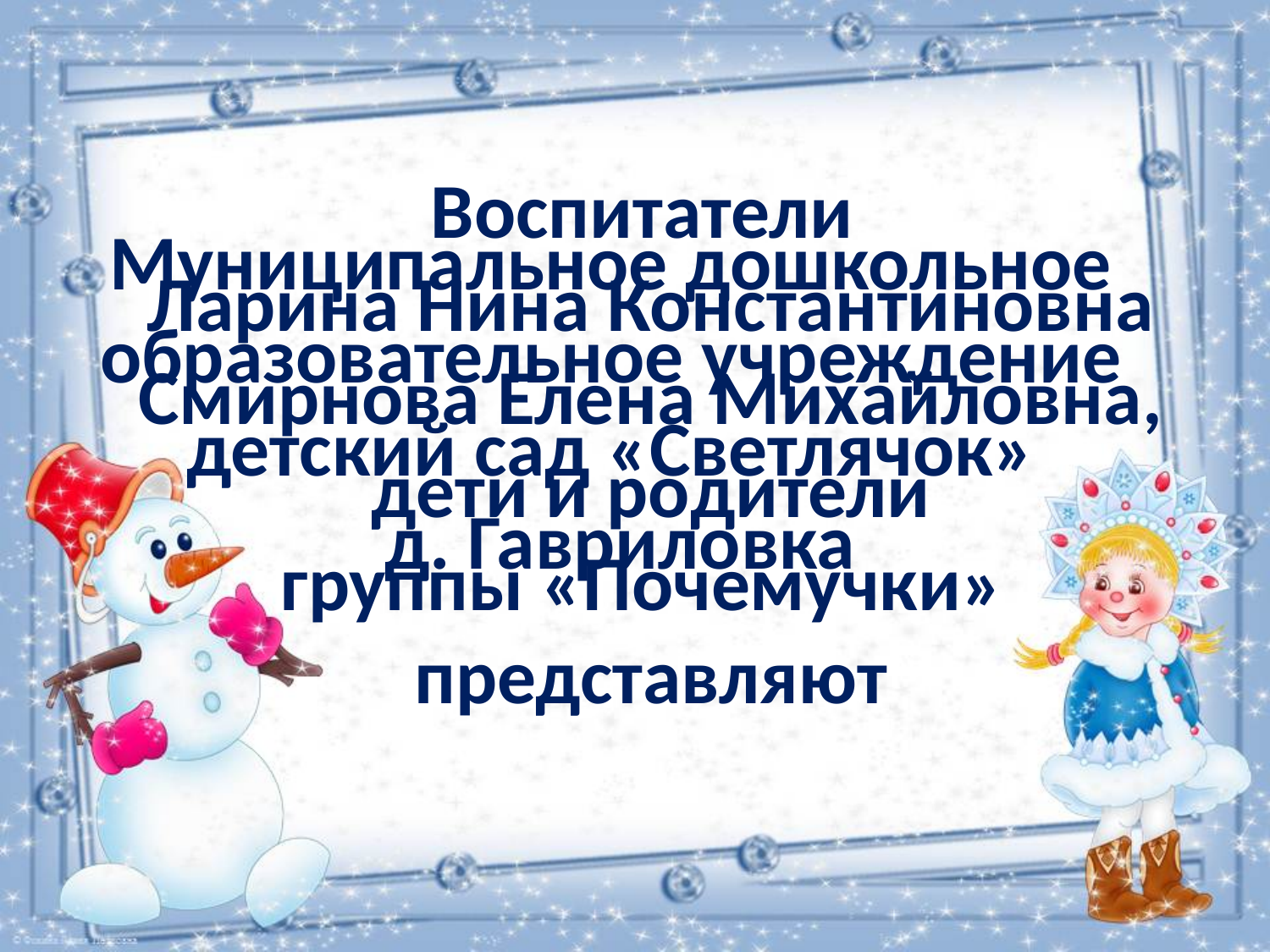

Воспитатели
Ларина Нина Константиновна
Смирнова Елена Михайловна,
 дети и родители
группы «Почемучки»
представляют

Муниципальное дошкольное
образовательное учреждение
детский сад «Светлячок»
д. Гавриловка